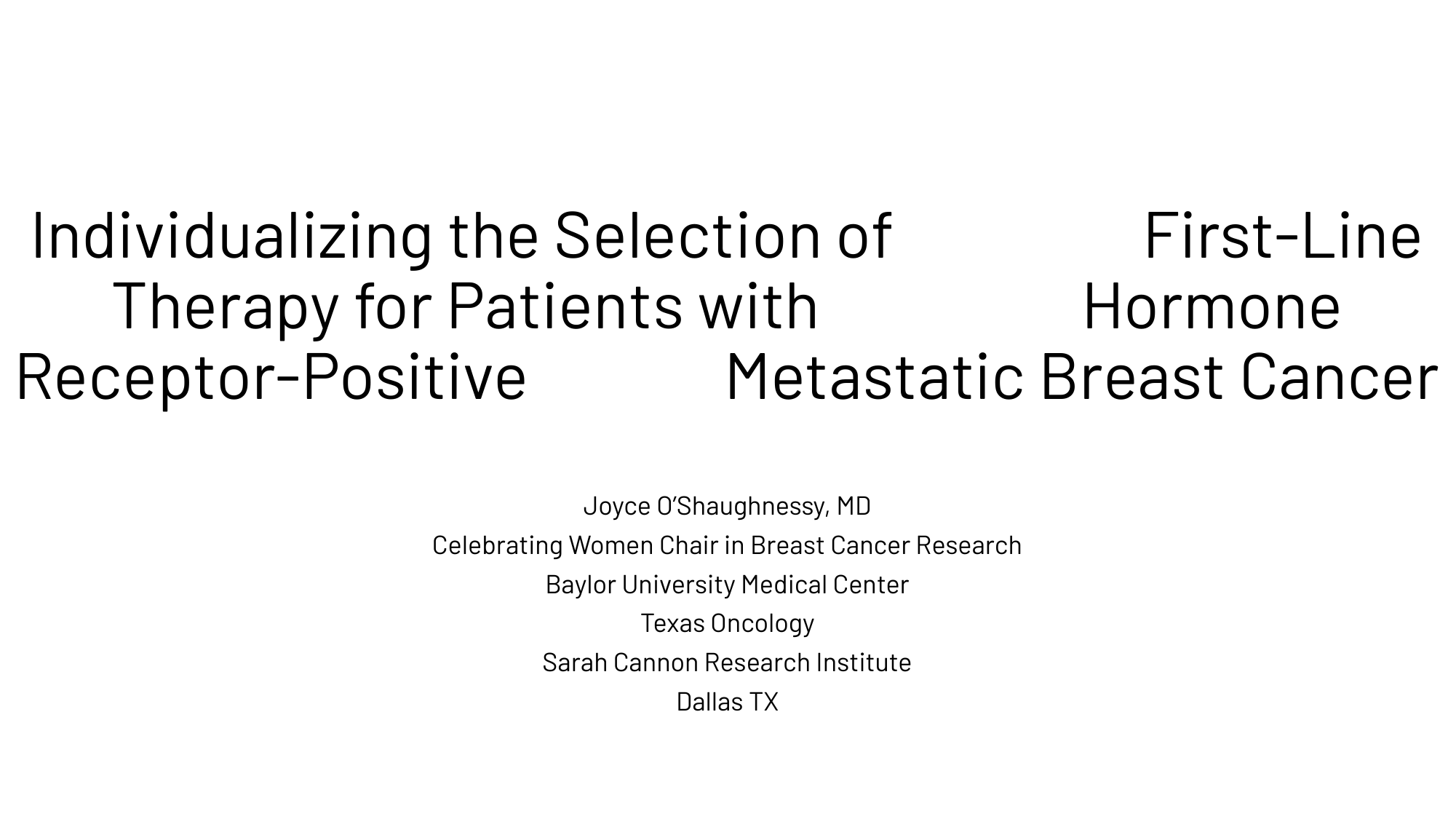

# Individualizing the Selection of                   First-Line Therapy for Patients with                    Hormone Receptor-Positive               Metastatic Breast Cancer
Joyce O’Shaughnessy, MD
Celebrating Women Chair in Breast Cancer Research
Baylor University Medical Center
Texas Oncology
Sarah Cannon Research Institute
Dallas TX